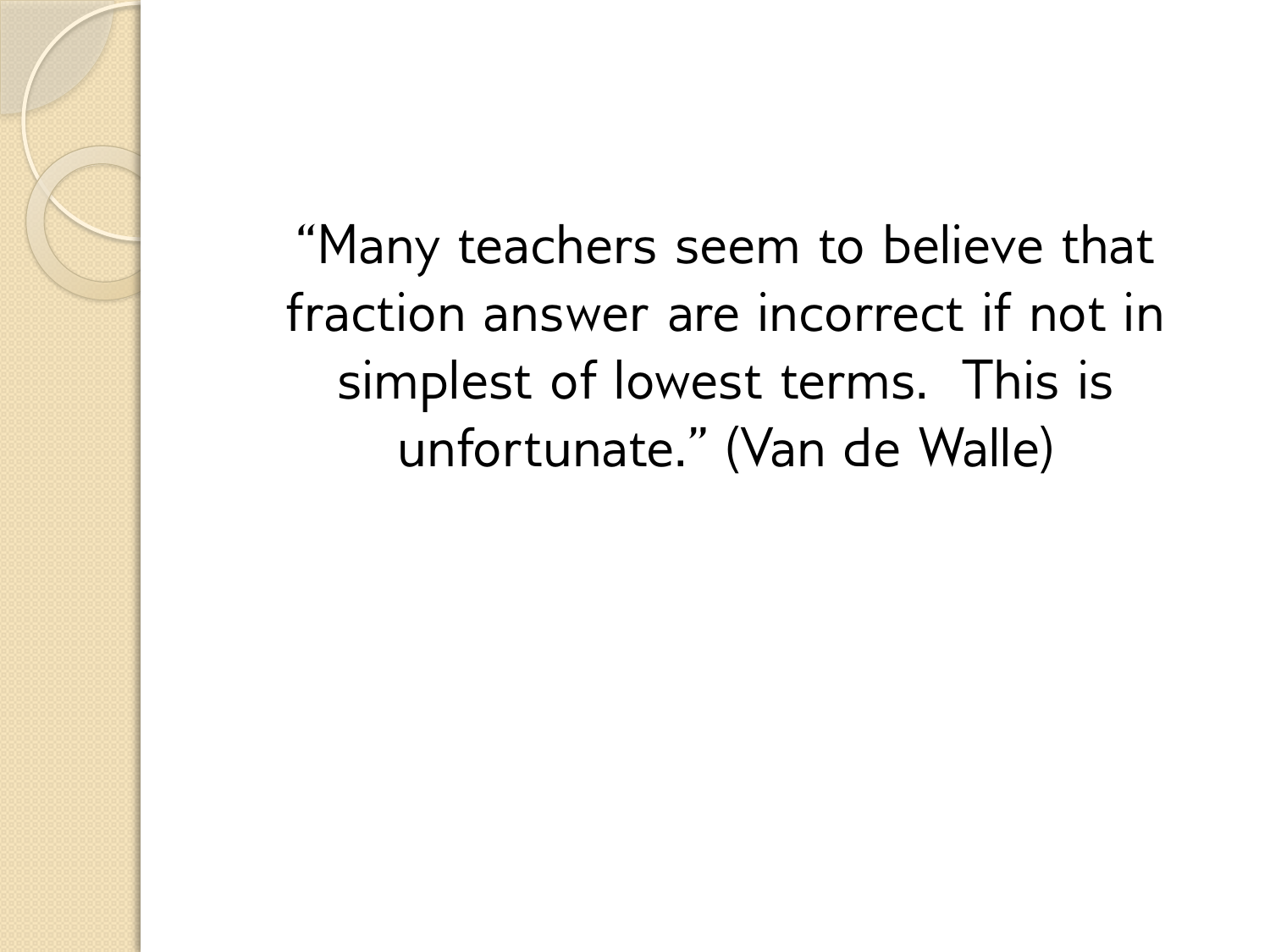

#
“Many teachers seem to believe that fraction answer are incorrect if not in simplest of lowest terms.  This is unfortunate.” (Van de Walle)